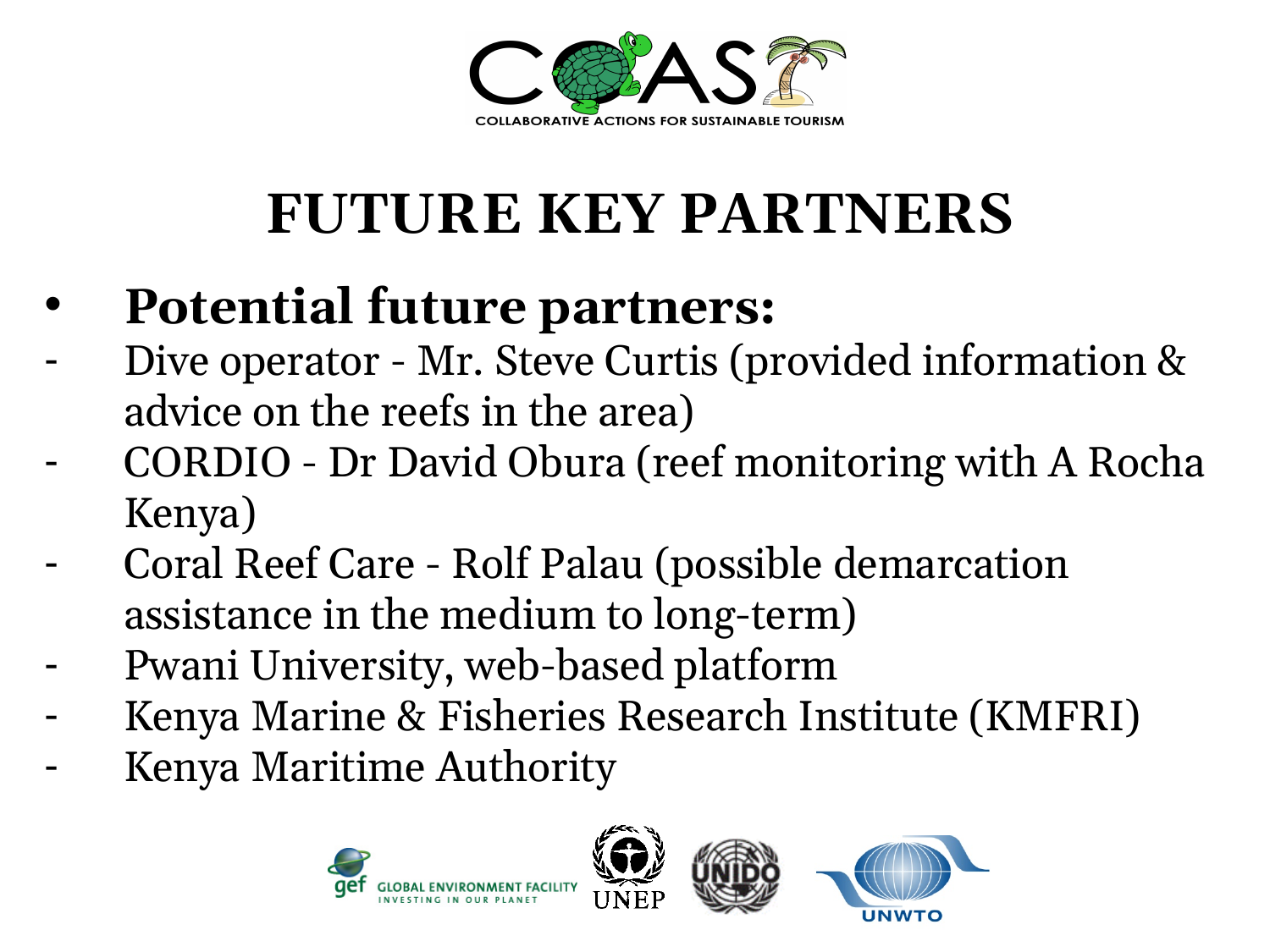

FUTURE KEY PARTNERS

Potential future partners:
Dive operator - Mr. Steve Curtis (provided information & advice on the reefs in the area)
CORDIO - Dr David Obura (reef monitoring with A Rocha Kenya)
Coral Reef Care - Rolf Palau (possible demarcation assistance in the medium to long-term)
Pwani University, web-based platform
Kenya Marine & Fisheries Research Institute (KMFRI)
Kenya Maritime Authority

#